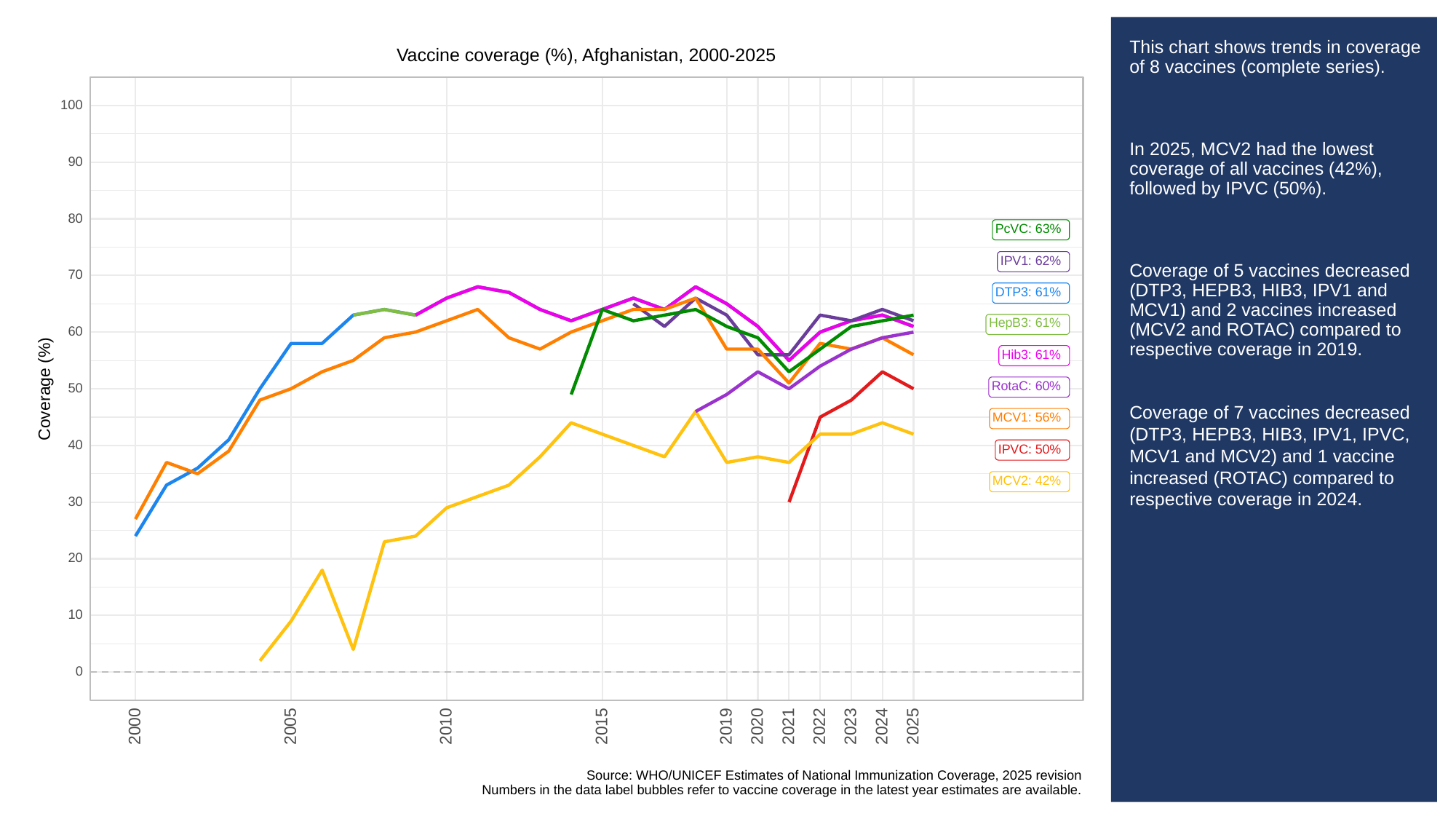

# This chart shows trends in coverage of 8 vaccines (complete series).

In 2025, MCV2 had the lowest coverage of all vaccines (42%), followed by IPVC (50%).

Coverage of 5 vaccines decreased (DTP3, HEPB3, HIB3, IPV1 and MCV1) and 2 vaccines increased (MCV2 and ROTAC) compared to respective coverage in 2019.

Coverage of 7 vaccines decreased (DTP3, HEPB3, HIB3, IPV1, IPVC, MCV1 and MCV2) and 1 vaccine increased (ROTAC) compared to respective coverage in 2024.

Vaccine coverage (%), Afghanistan, 2000-2025

100

90

80

PcVC: 63%

IPV1: 62%

70

DTP3: 61%

HepB3: 61%

60

Hib3: 61%

Coverage (%)
RotaC: 60%
50

MCV1: 56%

40
IPVC: 50%

MCV2: 42%
30

20

10

0

2023
2000
2005
2010
2015
2019
2020
2021
2022
2024
2025
Source: WHO/UNICEF Estimates of National Immunization Coverage, 2025 revision
Numbers in the data label bubbles refer to vaccine coverage in the latest year estimates are available.